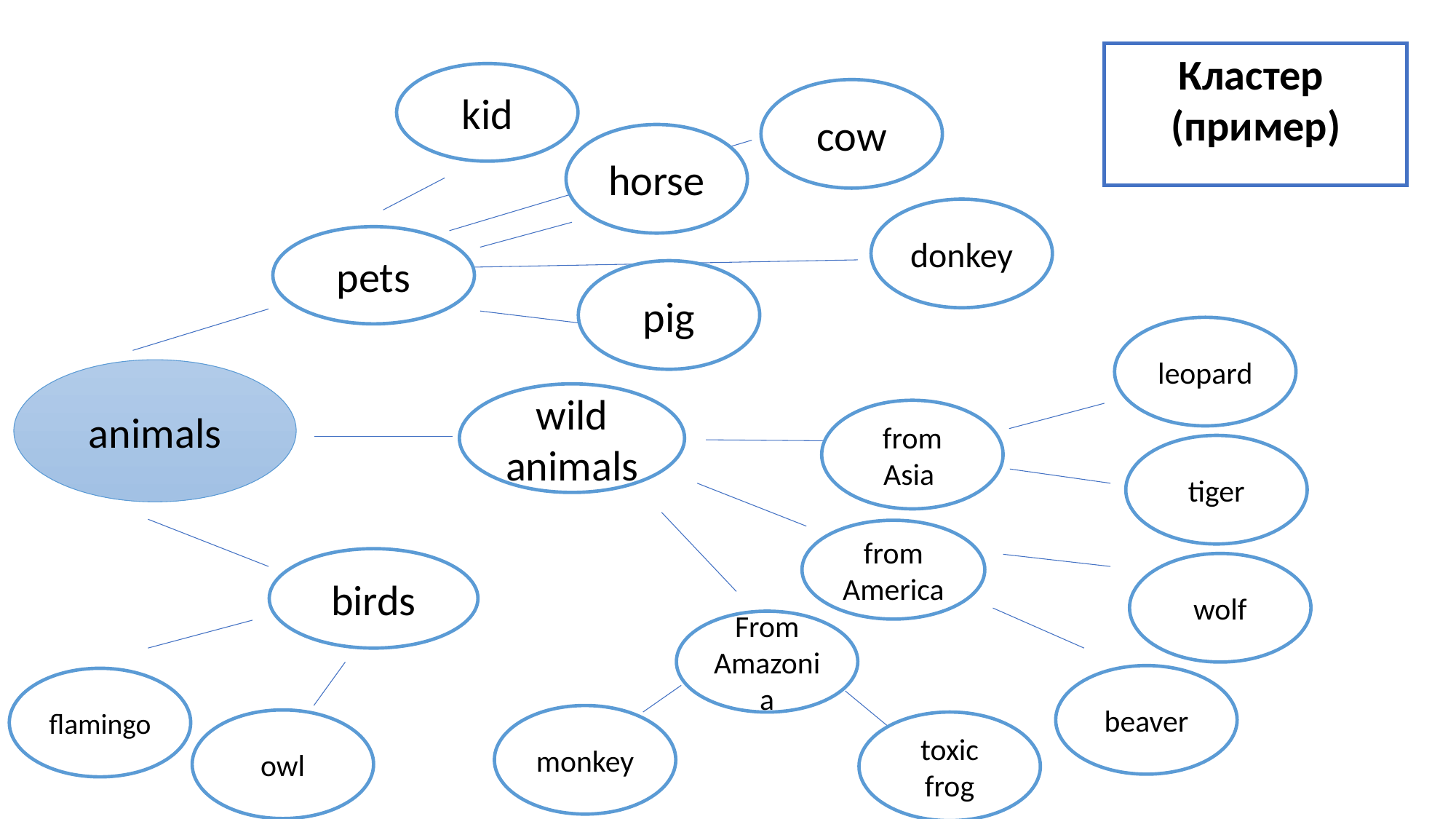

Кластер
(пример)

kid
cow
horse
donkey
pets
pig
leopard
animals
wild animals
from Asia
tiger
from America
birds
wolf
From Amazonia
beaver
flamingo
monkey
owl
toxic frog